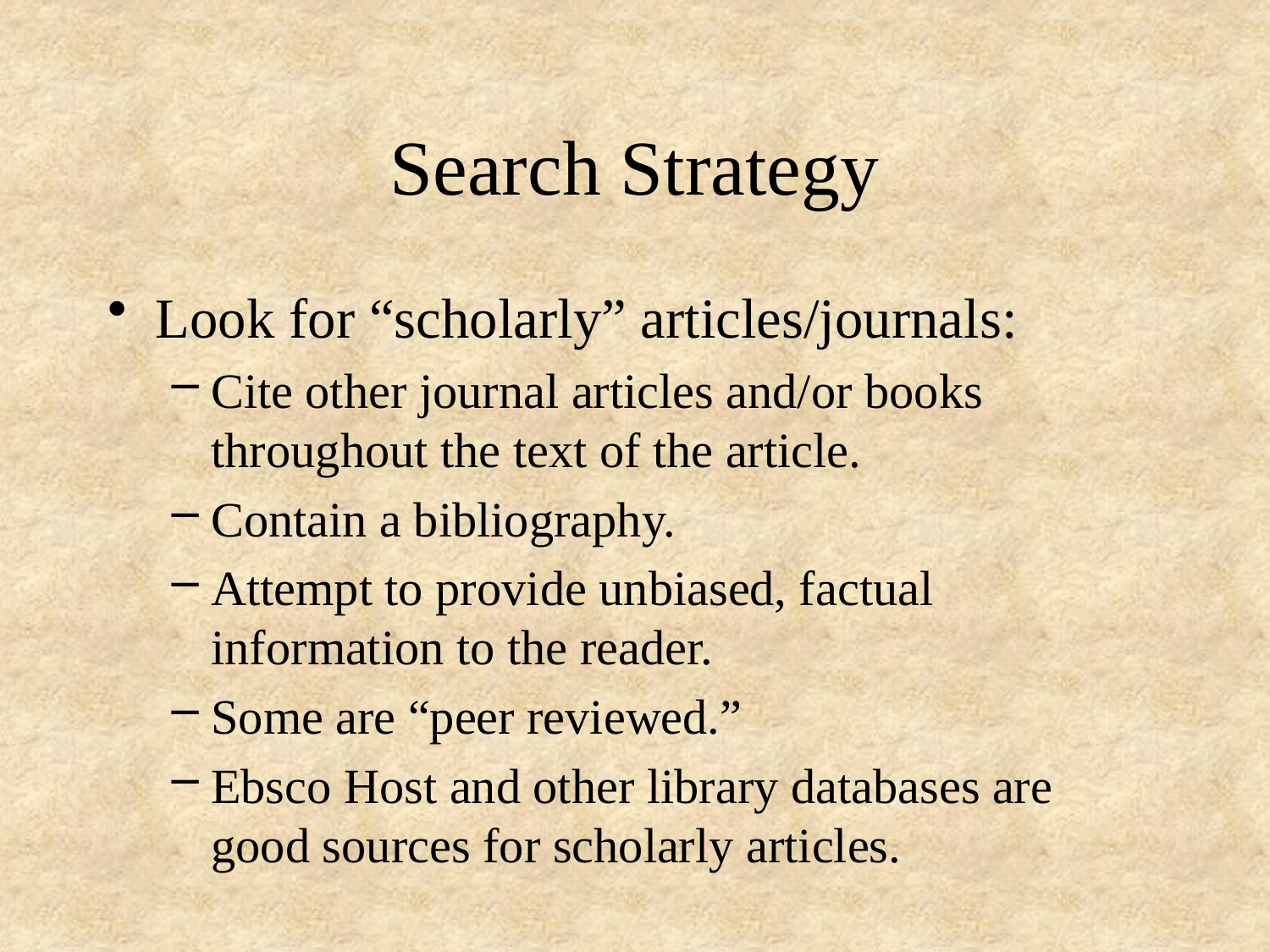

# Search Strategy
Look for “scholarly” articles/journals:
Cite other journal articles and/or books throughout the text of the article.
Contain a bibliography.
Attempt to provide unbiased, factual information to the reader.
Some are “peer reviewed.”
Ebsco Host and other library databases are good sources for scholarly articles.